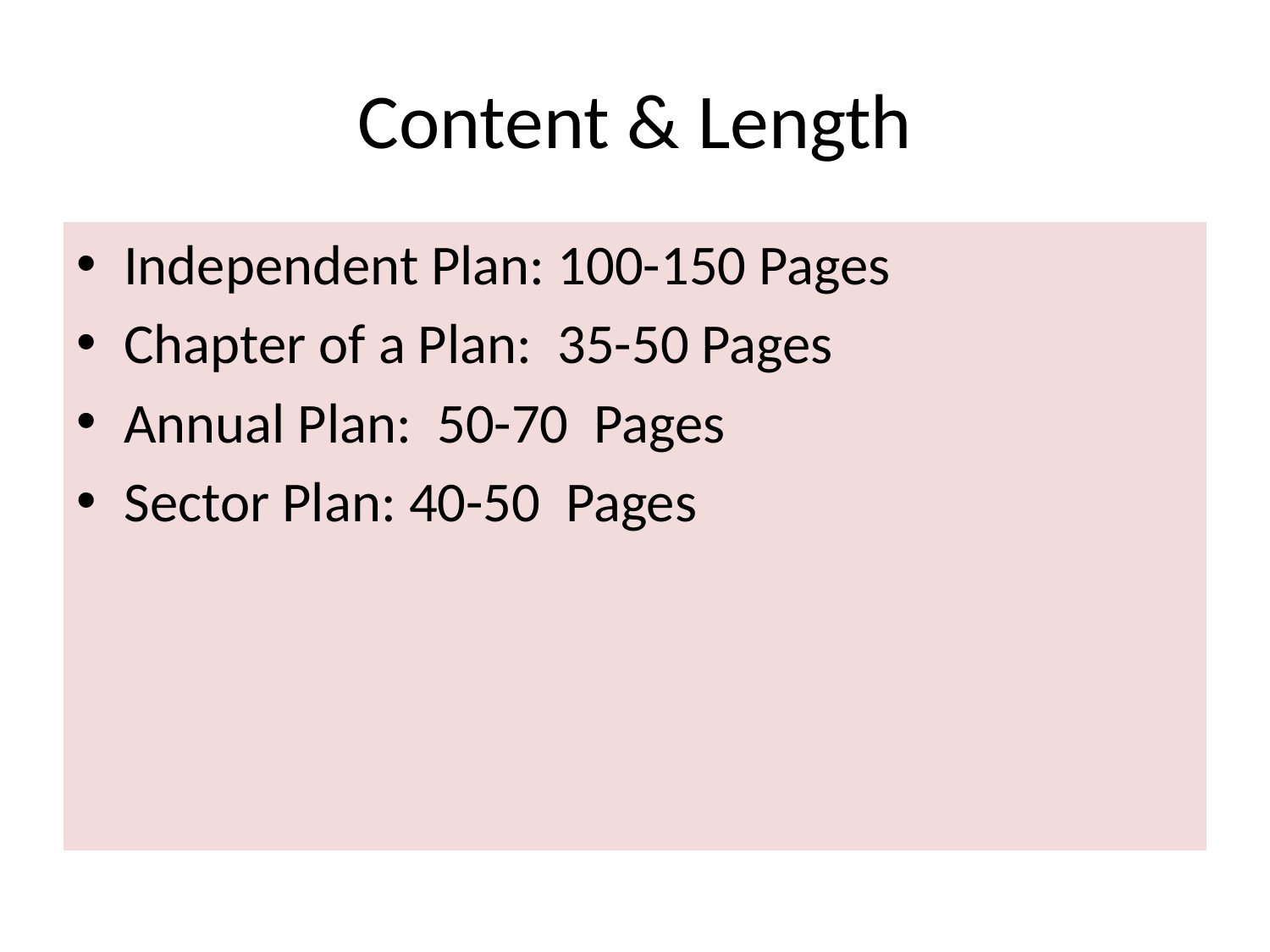

# Content & Length
Independent Plan: 100-150 Pages
Chapter of a Plan:  35-50 Pages
Annual Plan:  50-70  Pages
Sector Plan: 40-50  Pages